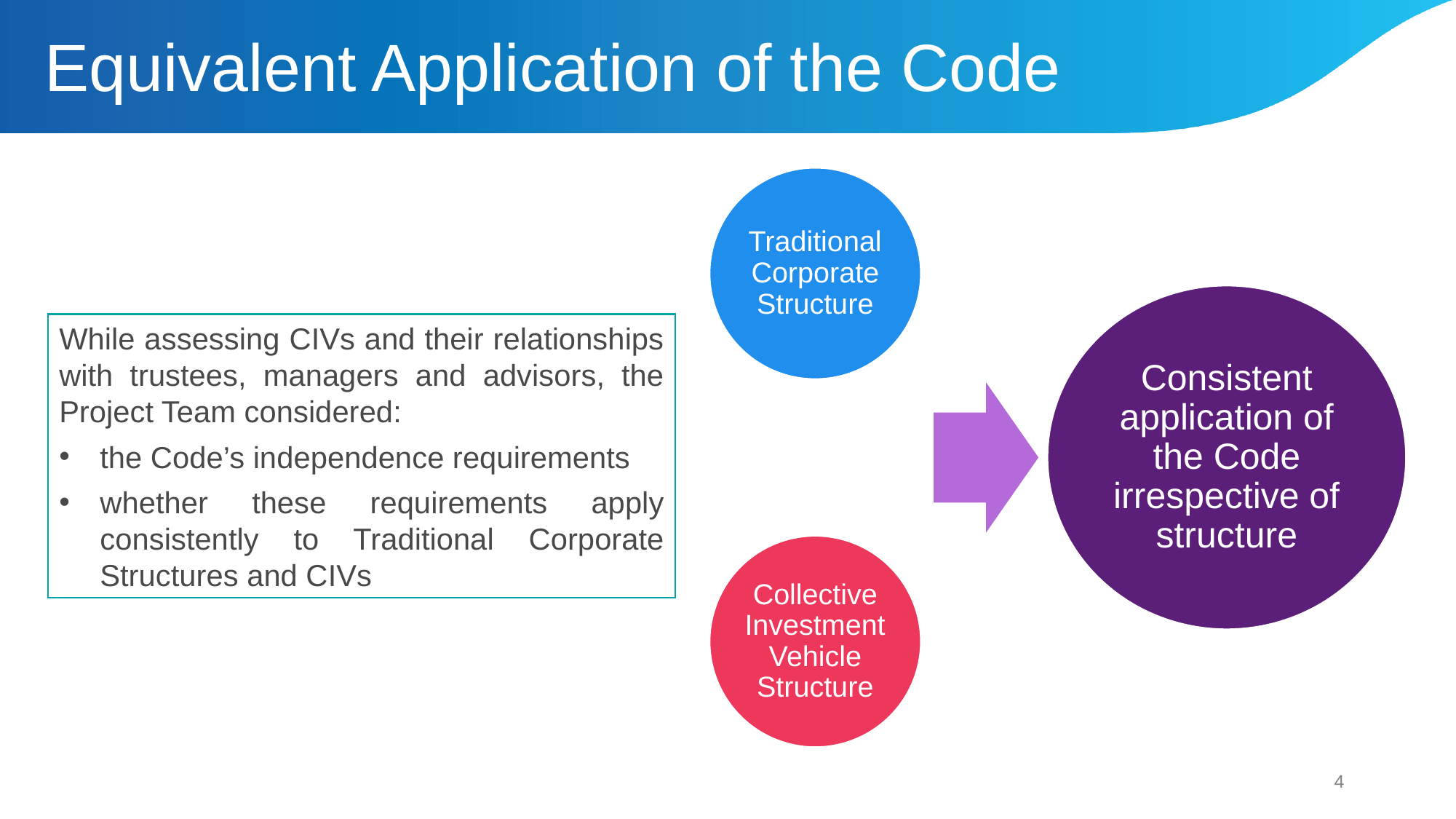

# Equivalent Application of the Code
Traditional Corporate Structure

Collective Investment Vehicle Structure

Consistent application of the Code irrespective of structure
While assessing CIVs and their relationships with trustees, managers and advisors, the Project Team considered:
the Code’s independence requirements
whether these requirements apply consistently to Traditional Corporate Structures and CIVs
4